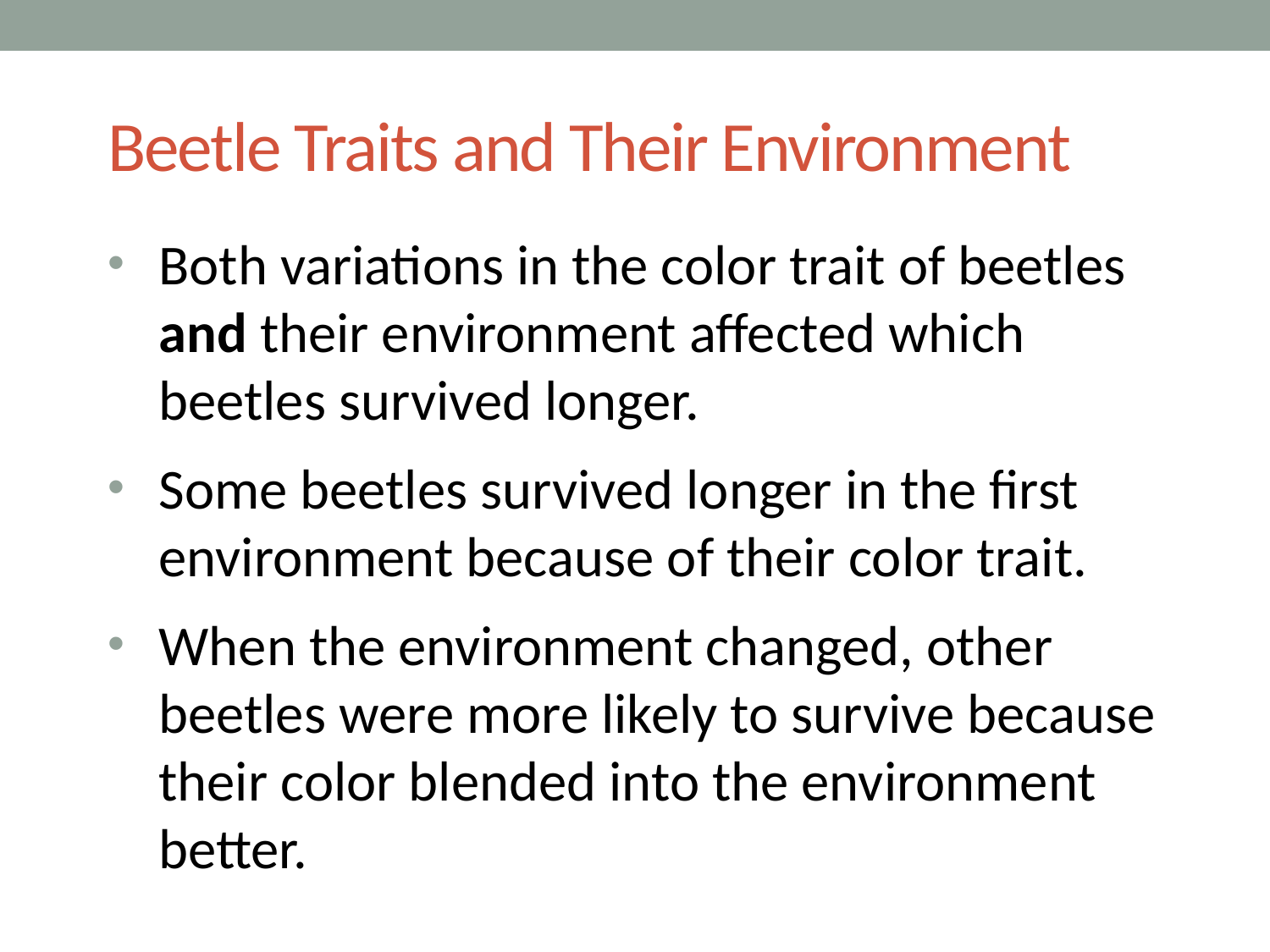

# Beetle Traits and Their Environment
Both variations in the color trait of beetles and their environment affected which beetles survived longer.
Some beetles survived longer in the first environment because of their color trait.
When the environment changed, other beetles were more likely to survive because their color blended into the environment better.